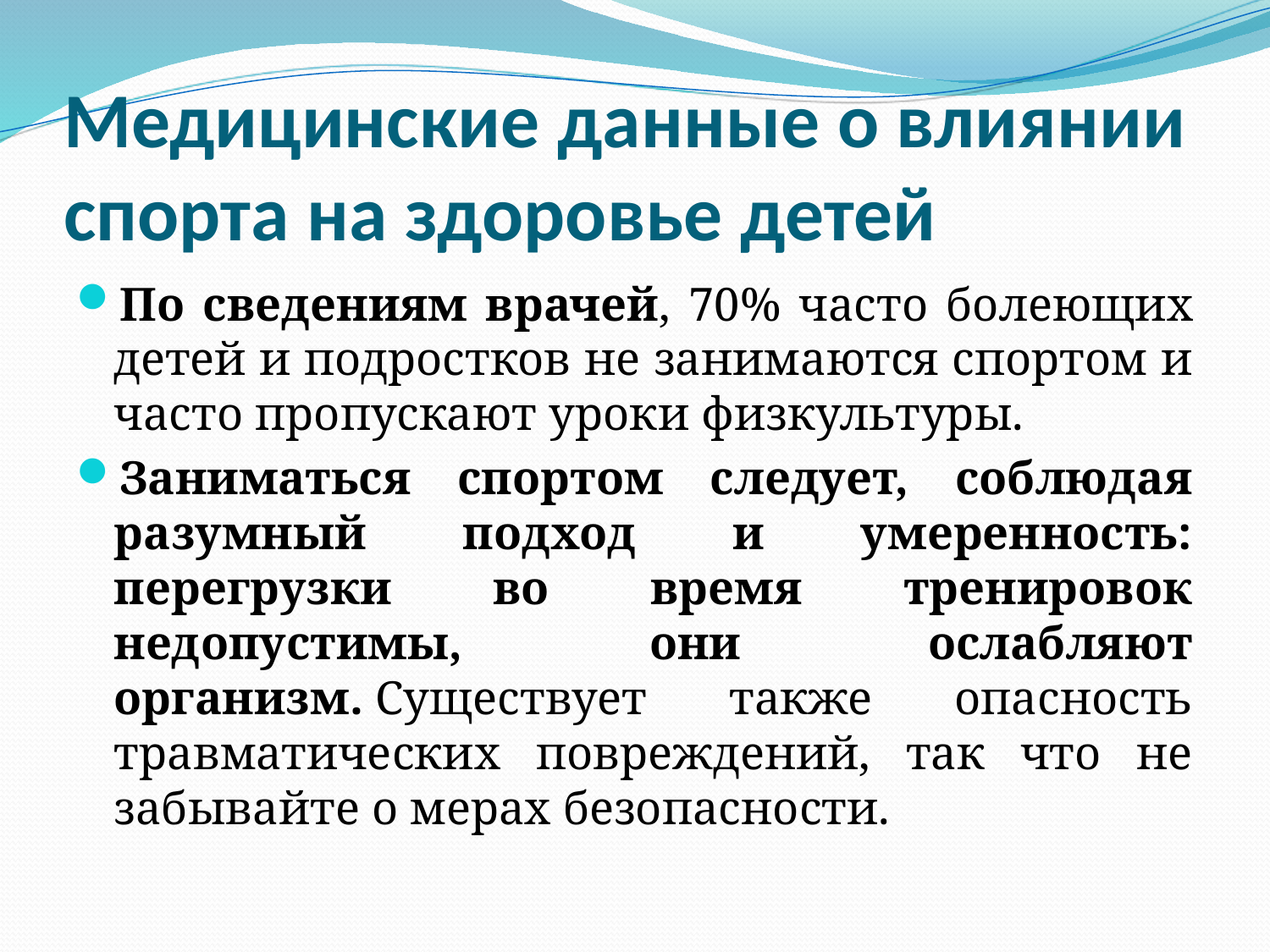

# Медицинские данные о влиянии спорта на здоровье детей
По сведениям врачей, 70% часто болеющих детей и подростков не занимаются спортом и часто пропускают уроки физкультуры.
Заниматься спортом следует, соблюдая разумный подход и умеренность: перегрузки во время тренировок недопустимы, они ослабляют организм. Существует также опасность травматических повреждений, так что не забывайте о мерах безопасности.